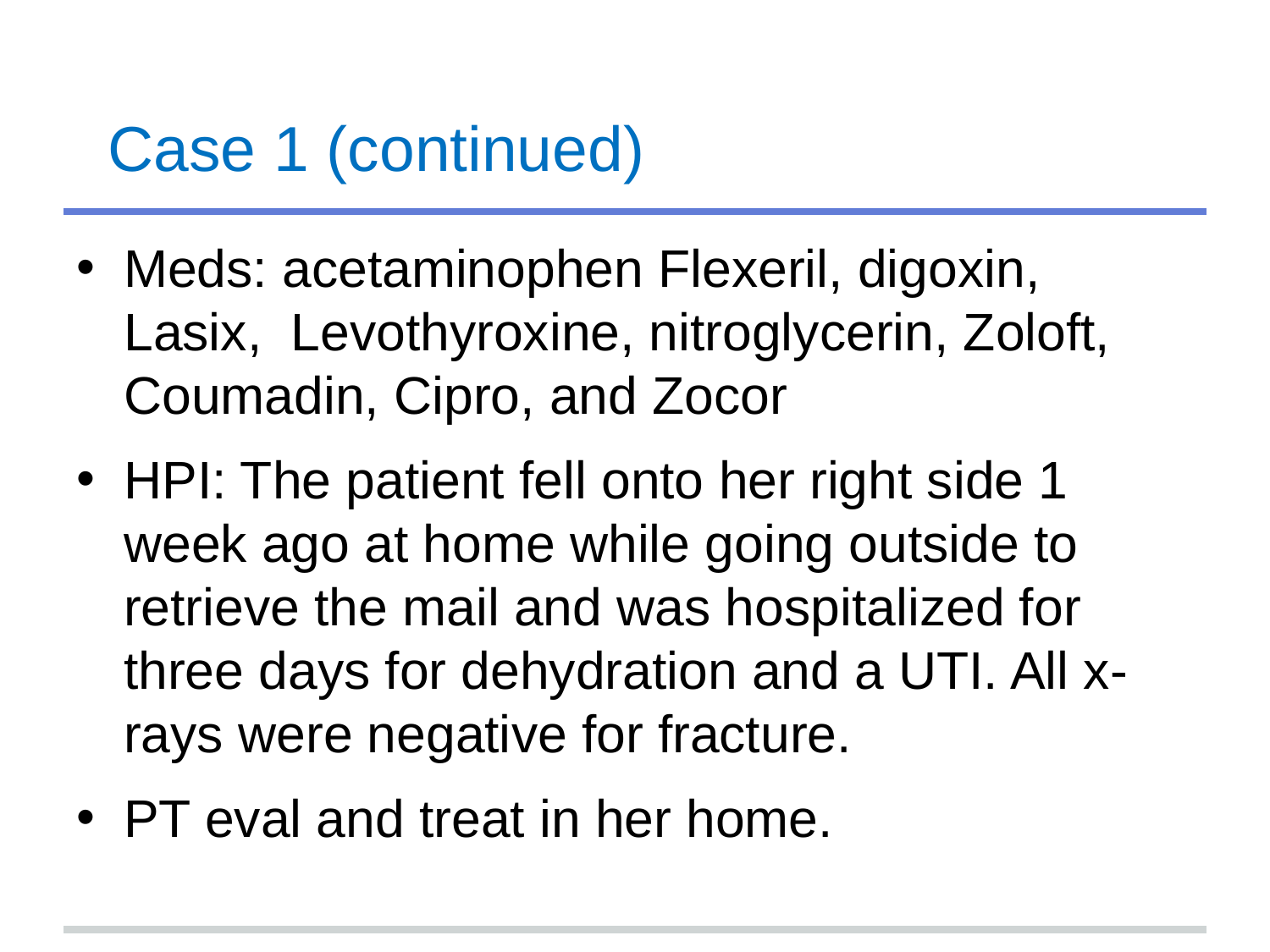

# Case 1 (continued)
Meds: acetaminophen Flexeril, digoxin, Lasix,  Levothyroxine, nitroglycerin, Zoloft, Coumadin, Cipro, and Zocor
HPI: The patient fell onto her right side 1 week ago at home while going outside to retrieve the mail and was hospitalized for three days for dehydration and a UTI. All x-rays were negative for fracture.
PT eval and treat in her home.